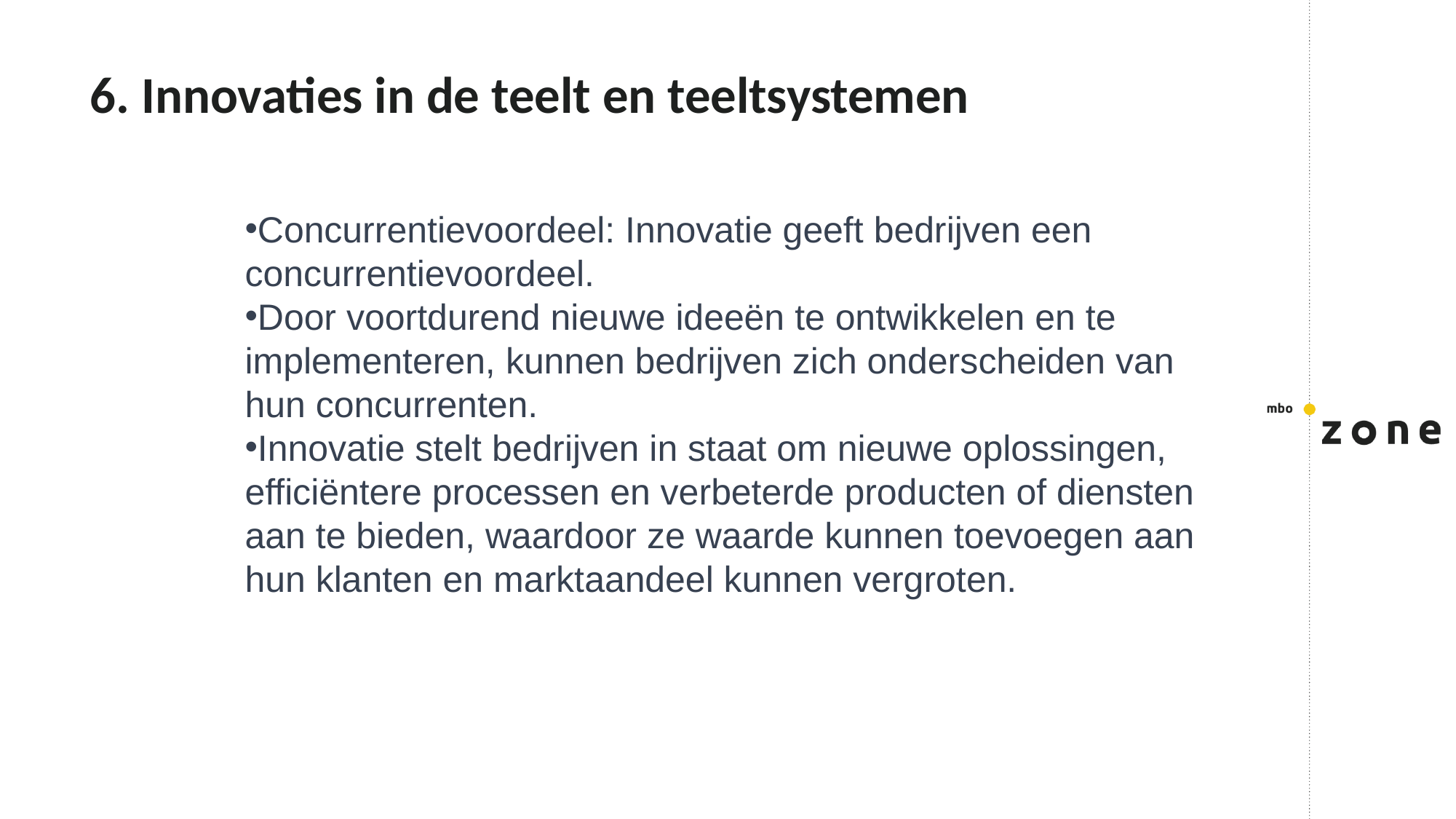

# 6. Innovaties in de teelt en teeltsystemen
Concurrentievoordeel: Innovatie geeft bedrijven een concurrentievoordeel.
Door voortdurend nieuwe ideeën te ontwikkelen en te implementeren, kunnen bedrijven zich onderscheiden van hun concurrenten.
Innovatie stelt bedrijven in staat om nieuwe oplossingen, efficiëntere processen en verbeterde producten of diensten aan te bieden, waardoor ze waarde kunnen toevoegen aan hun klanten en marktaandeel kunnen vergroten.